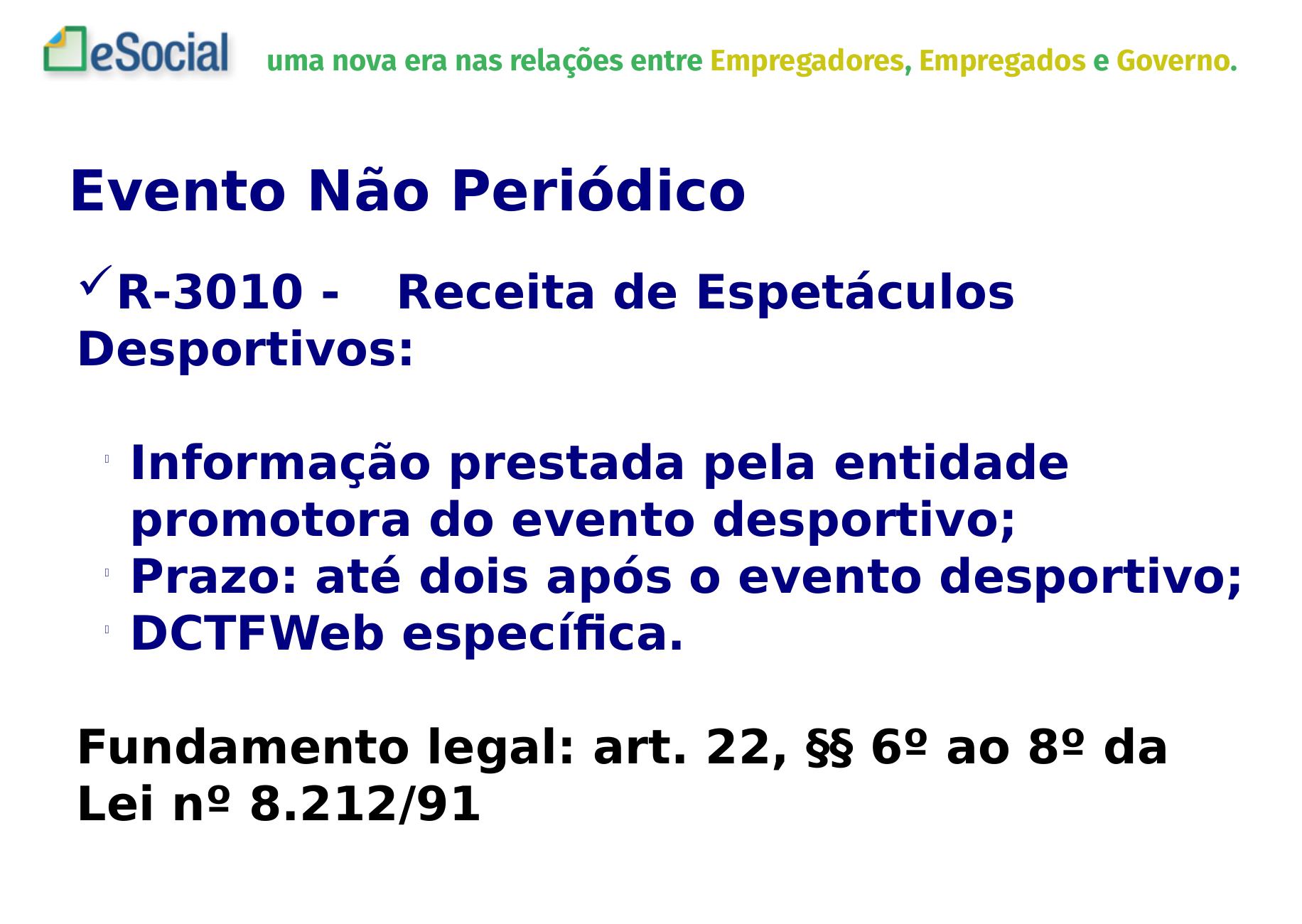

Evento Não Periódico
R-3010 -	Receita de Espetáculos 	Desportivos:

Informação prestada pela entidade promotora do evento desportivo;
Prazo: até dois após o evento desportivo;
DCTFWeb específica.

Fundamento legal: art. 22, §§ 6º ao 8º da Lei nº 8.212/91